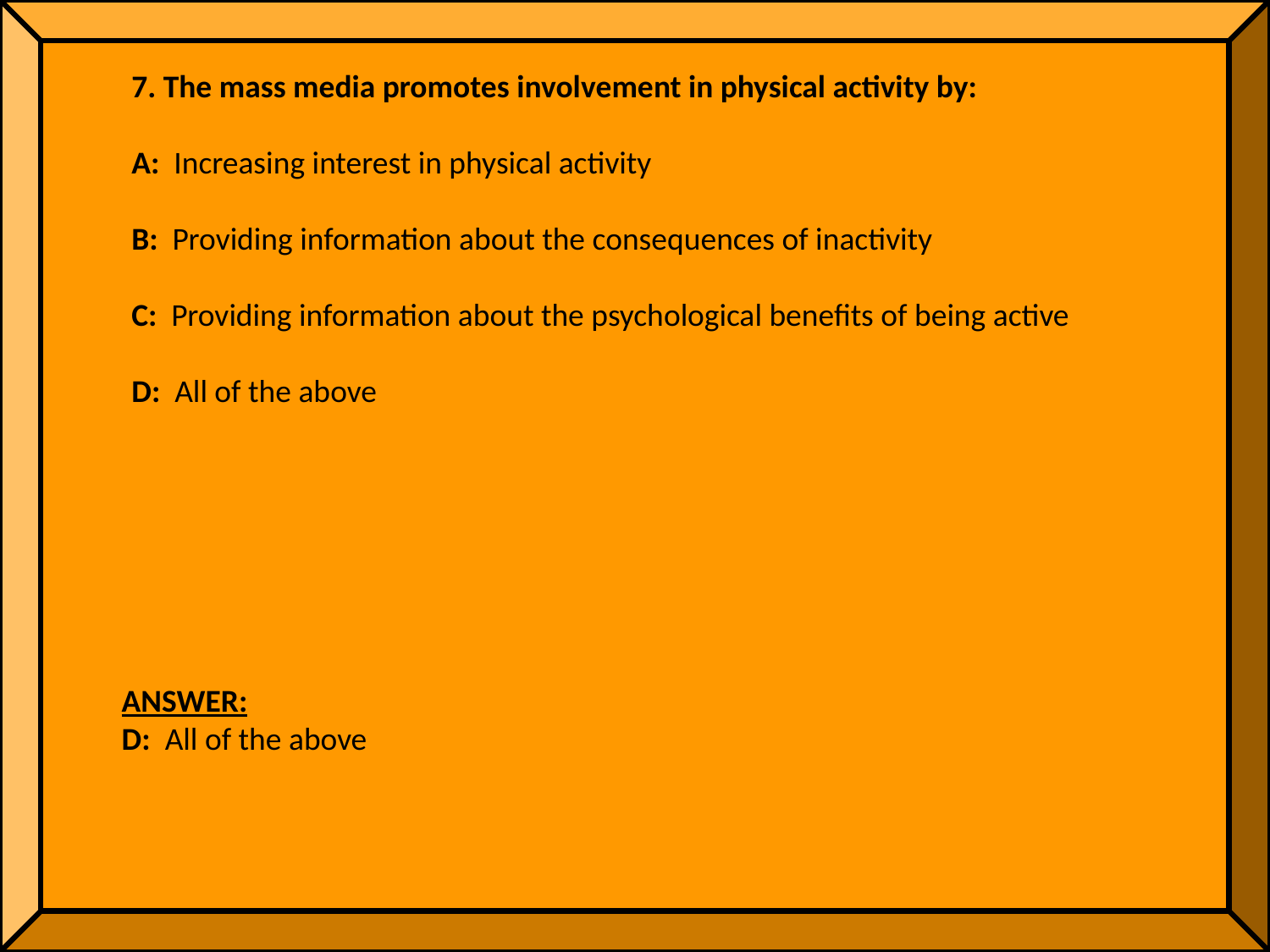

7. The mass media promotes involvement in physical activity by:

A:  Increasing interest in physical activity

B:  Providing information about the consequences of inactivity

C:  Providing information about the psychological benefits of being active

D:  All of the above

ANSWER:
D:  All of the above